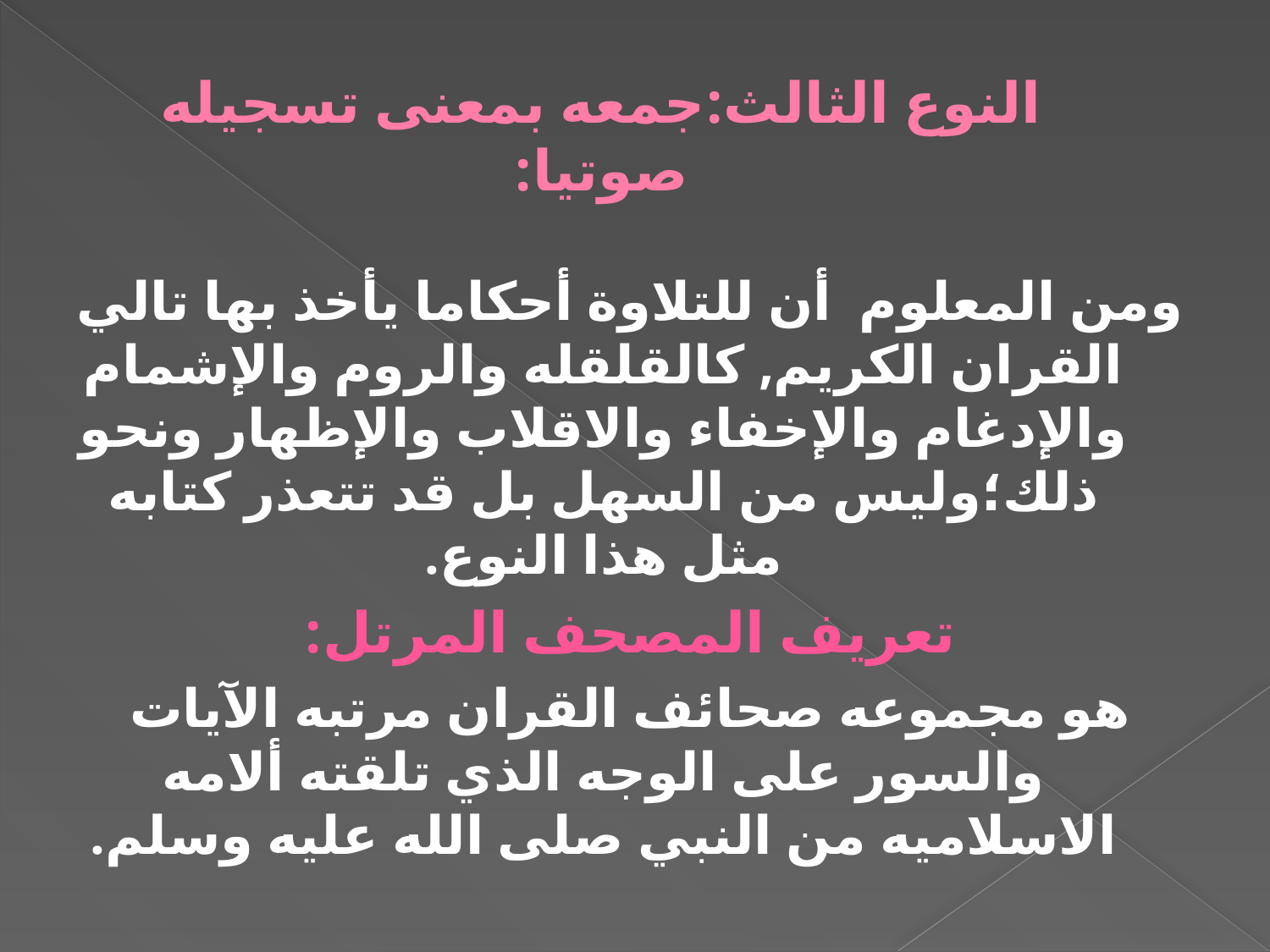

# النوع الثالث:جمعه بمعنى تسجيله صوتيا:
ومن المعلوم  أن للتلاوة أحكاما يأخذ بها تالي القران الكريم, كالقلقله والروم والإشمام والإدغام والإخفاء والاقلاب والإظهار ونحو ذلك؛وليس من السهل بل قد تتعذر كتابه مثل هذا النوع.
تعريف المصحف المرتل:
هو مجموعه صحائف القران مرتبه الآيات والسور على الوجه الذي تلقته ألامه الاسلاميه من النبي صلى الله عليه وسلم.